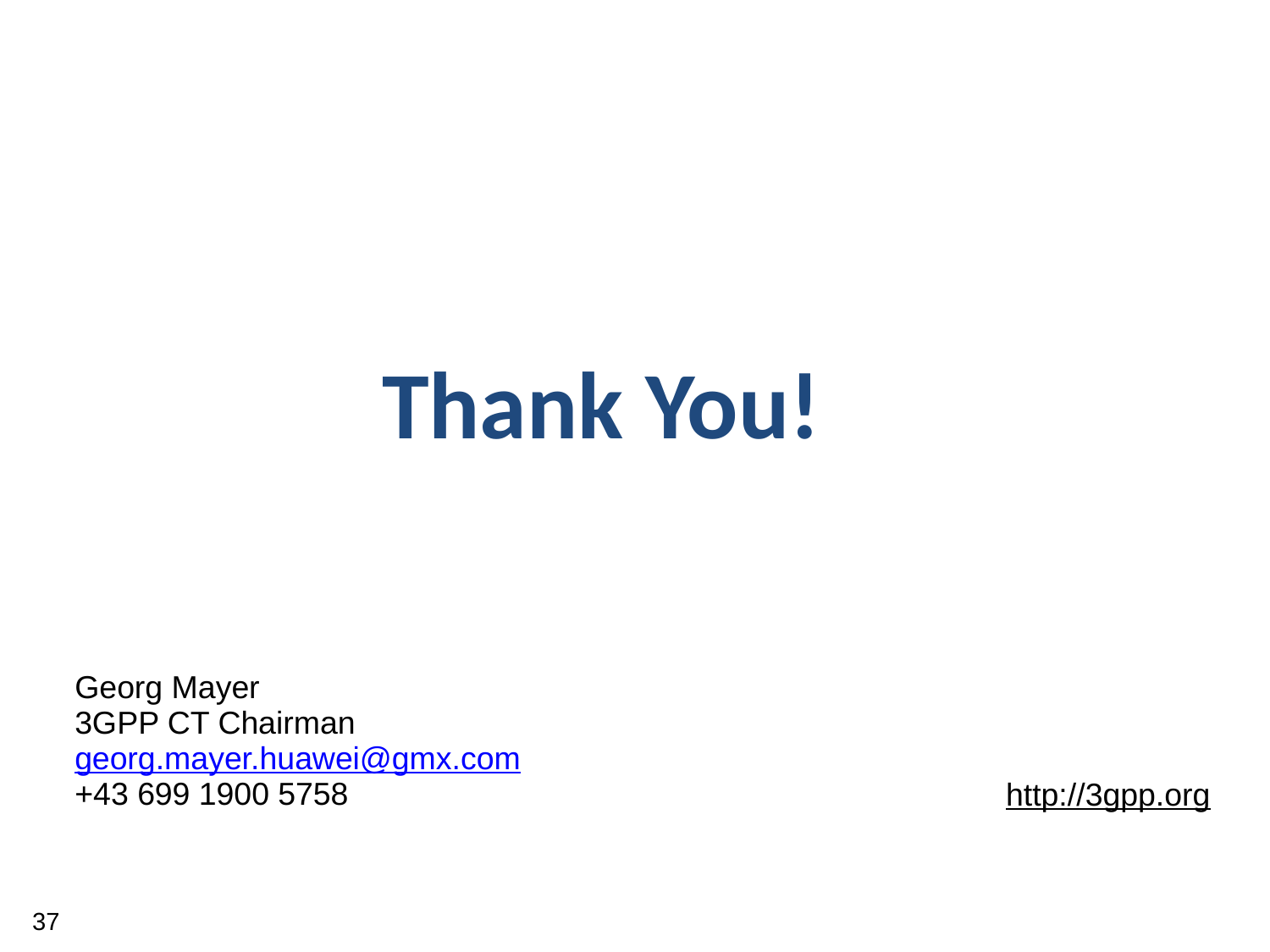

Thank You!
Georg Mayer
3GPP CT Chairman
georg.mayer.huawei@gmx.com
+43 699 1900 5758
http://3gpp.org